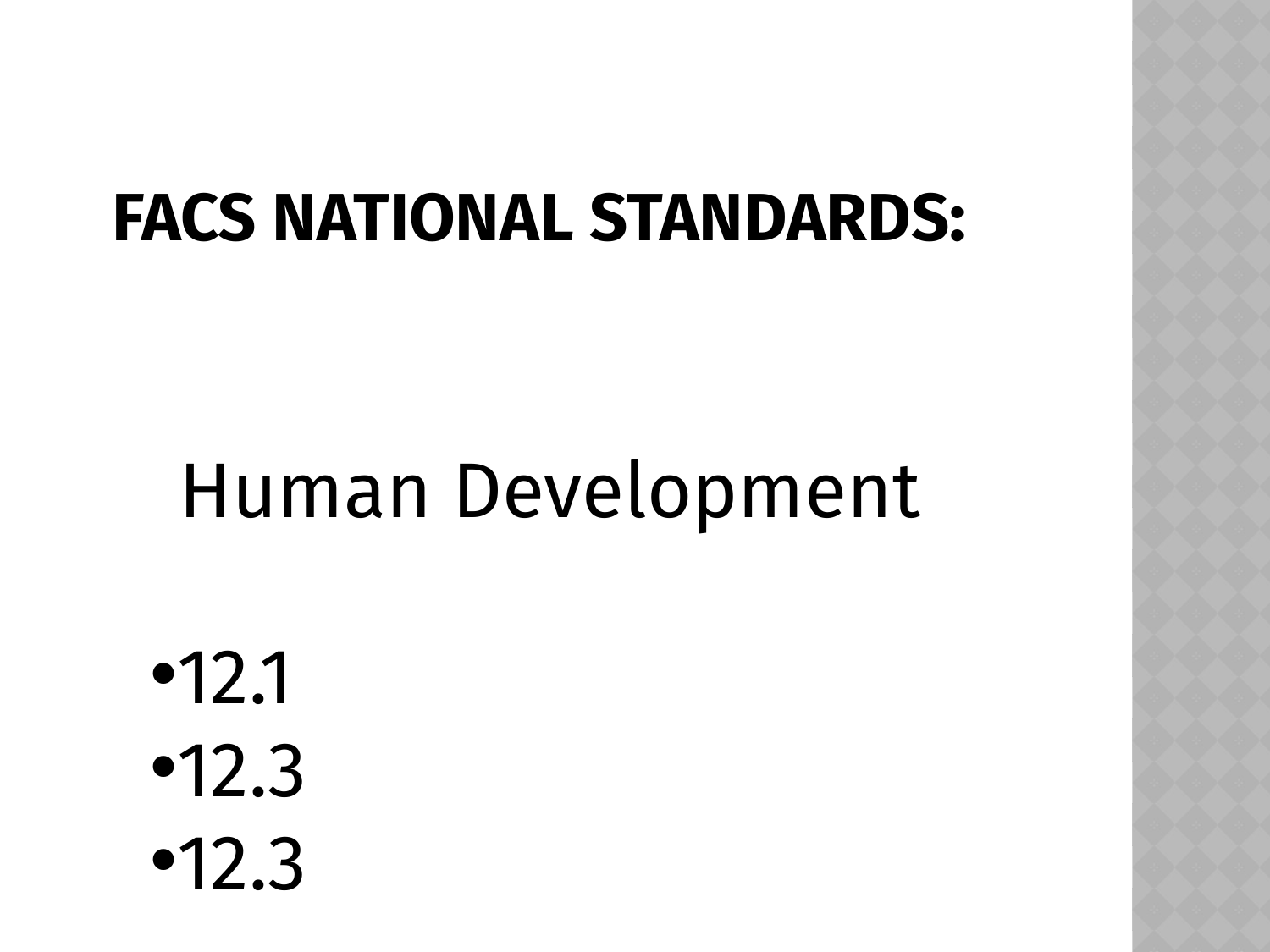

# FACS National Standards:
Human Development

12.1
12.3
12.3